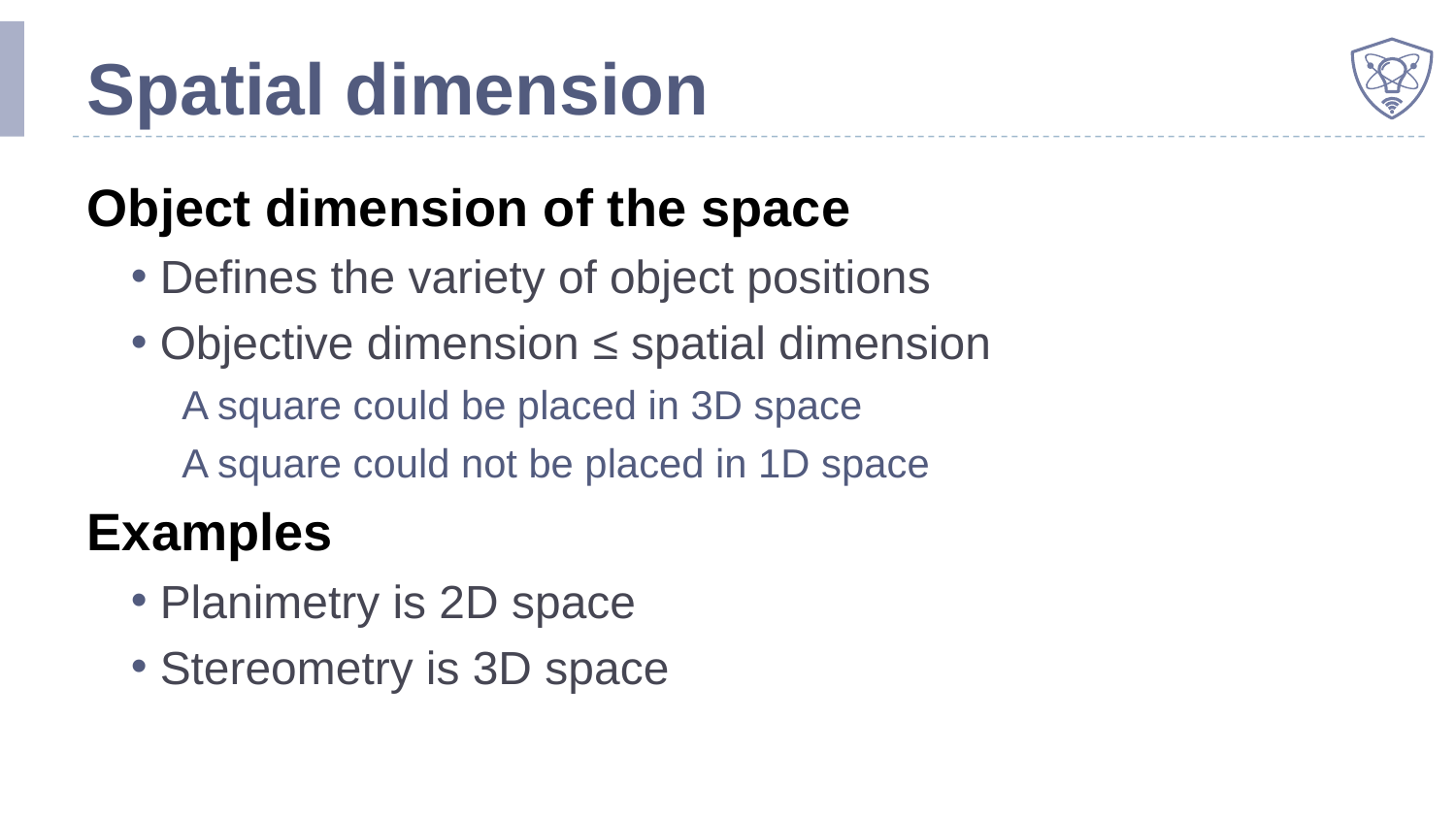

# Spatial dimension
Object dimension of the space
Defines the variety of object positions
Objective dimension ≤ spatial dimension
A square could be placed in 3D space
A square could not be placed in 1D space
Examples
Planimetry is 2D space
Stereometry is 3D space